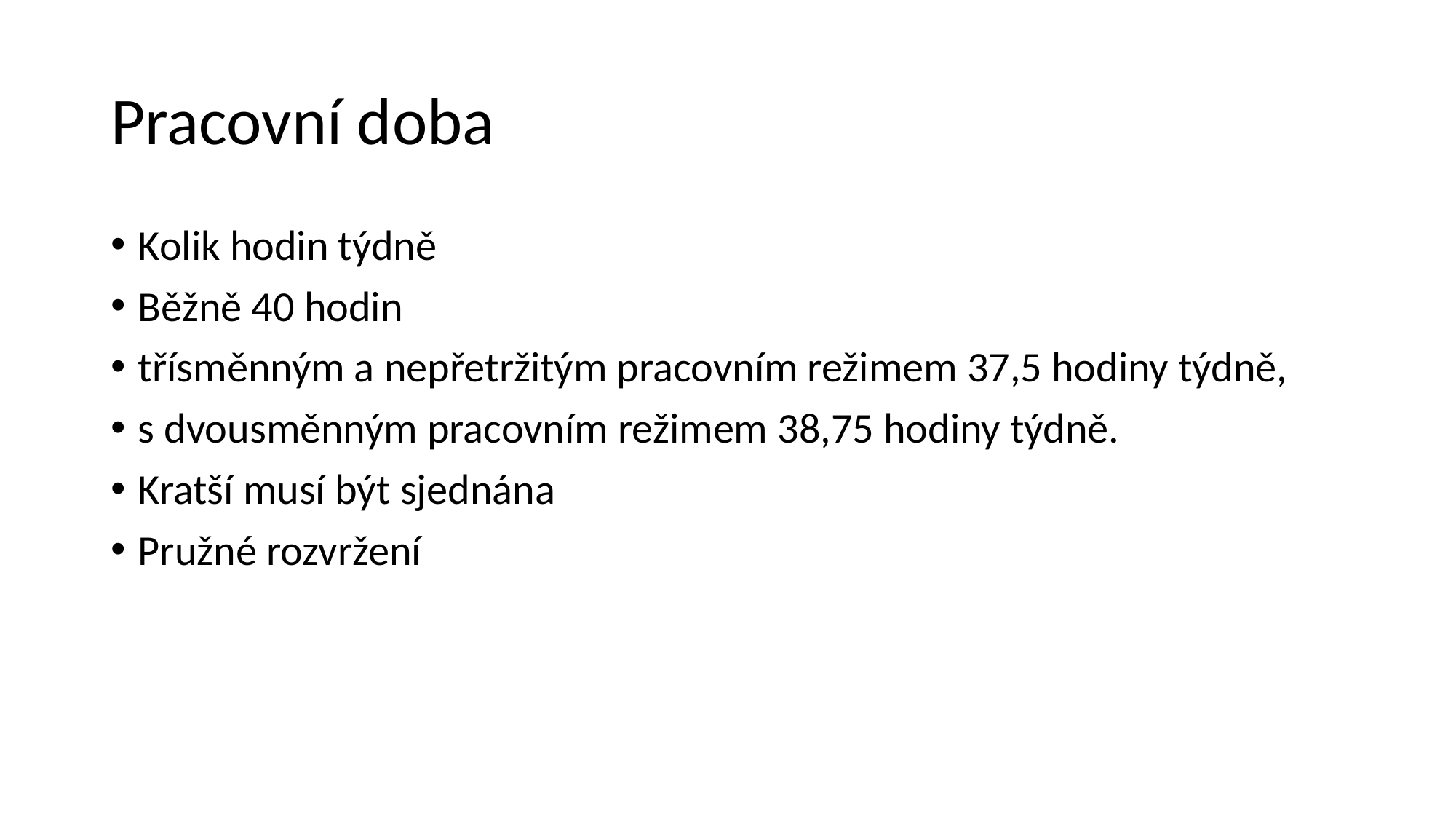

# Pracovní doba
Kolik hodin týdně
Běžně 40 hodin
třísměnným a nepřetržitým pracovním režimem 37,5 hodiny týdně,
s dvousměnným pracovním režimem 38,75 hodiny týdně.
Kratší musí být sjednána
Pružné rozvržení